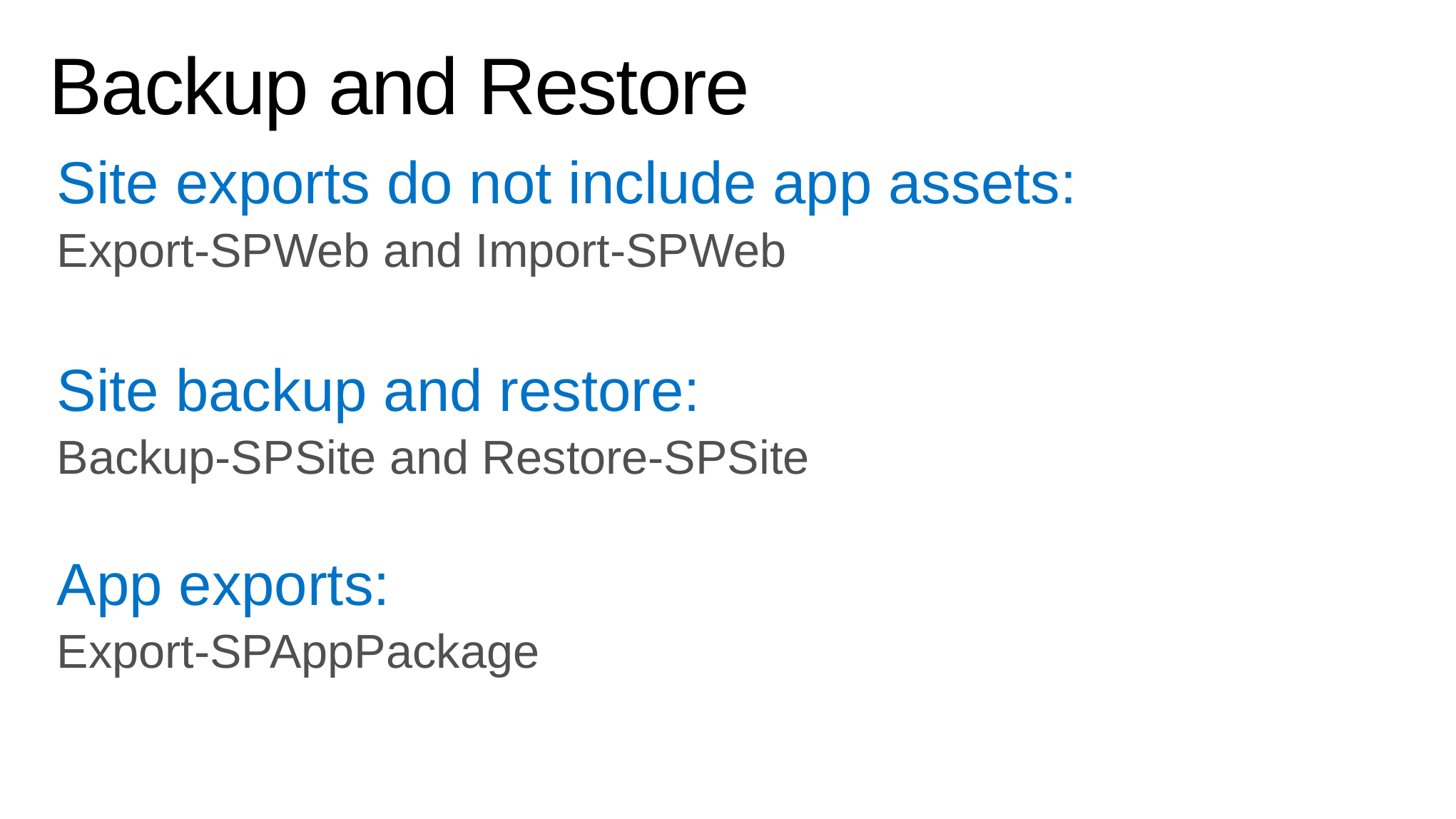

# Backup and Restore
Site exports do not include app assets:
Export-SPWeb and Import-SPWeb

Site backup and restore:
Backup-SPSite and Restore-SPSite

App exports:
Export-SPAppPackage